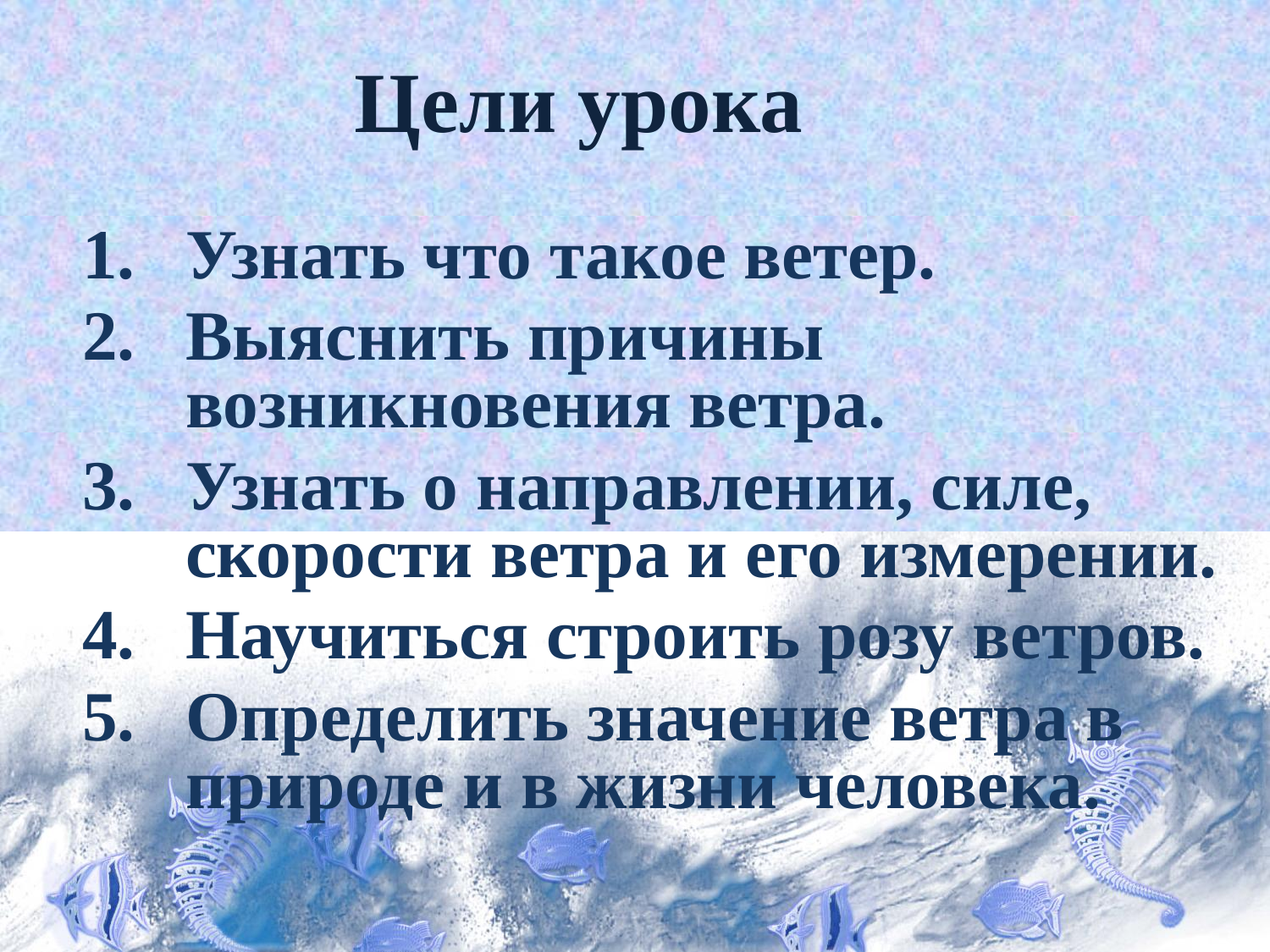

# Цели урока
Узнать что такое ветер.
Выяснить причины   возникновения ветра.
Узнать о направлении, силе,  скорости ветра и его измерении.
Научиться строить розу ветров.
Определить значение ветра в природе и в жизни человека.